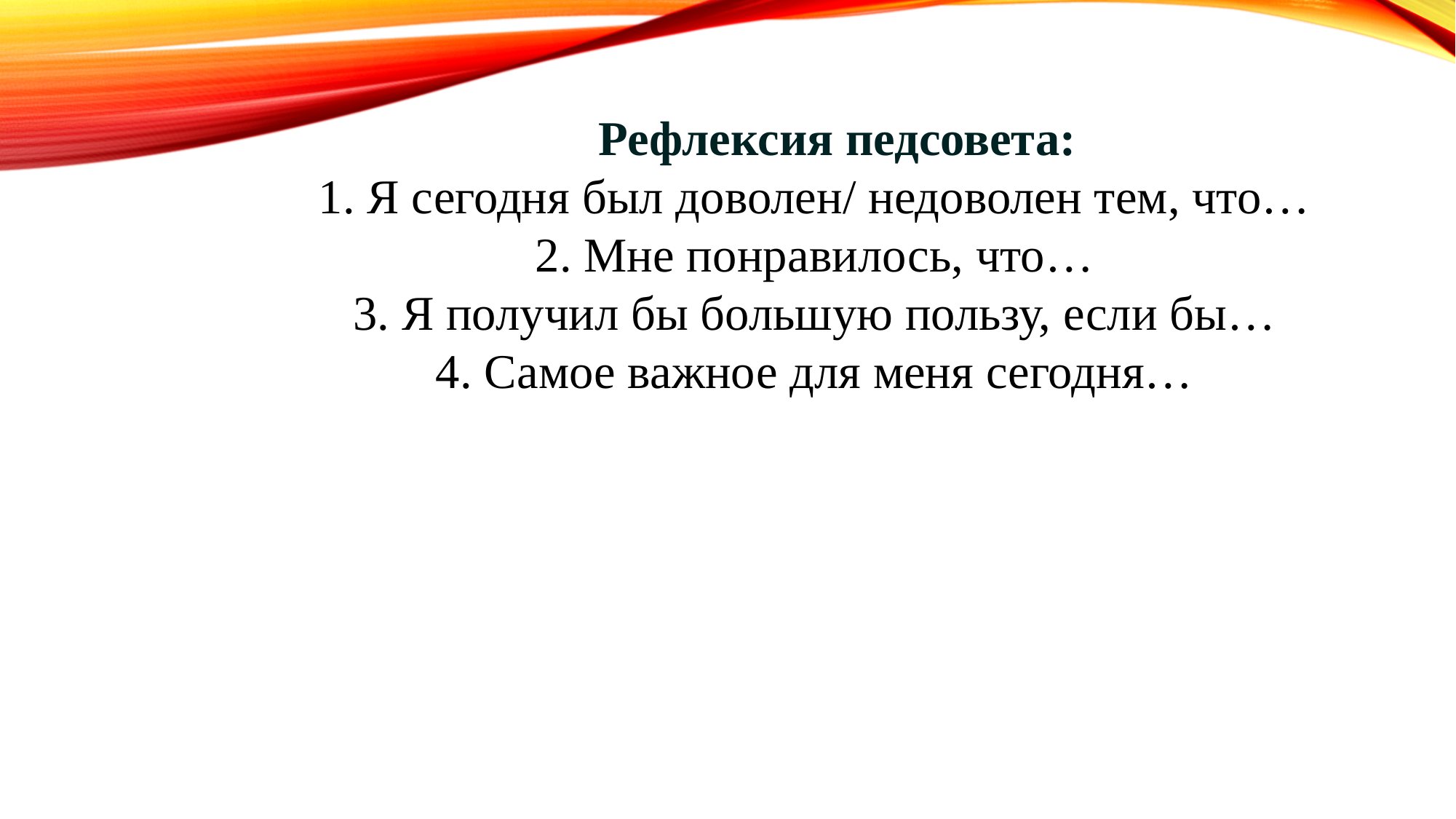

# Рефлексия педсовета: 1. Я сегодня был доволен/ недоволен тем, что… 2. Мне понравилось, что… 3. Я получил бы большую пользу, если бы… 4. Самое важное для меня сегодня…